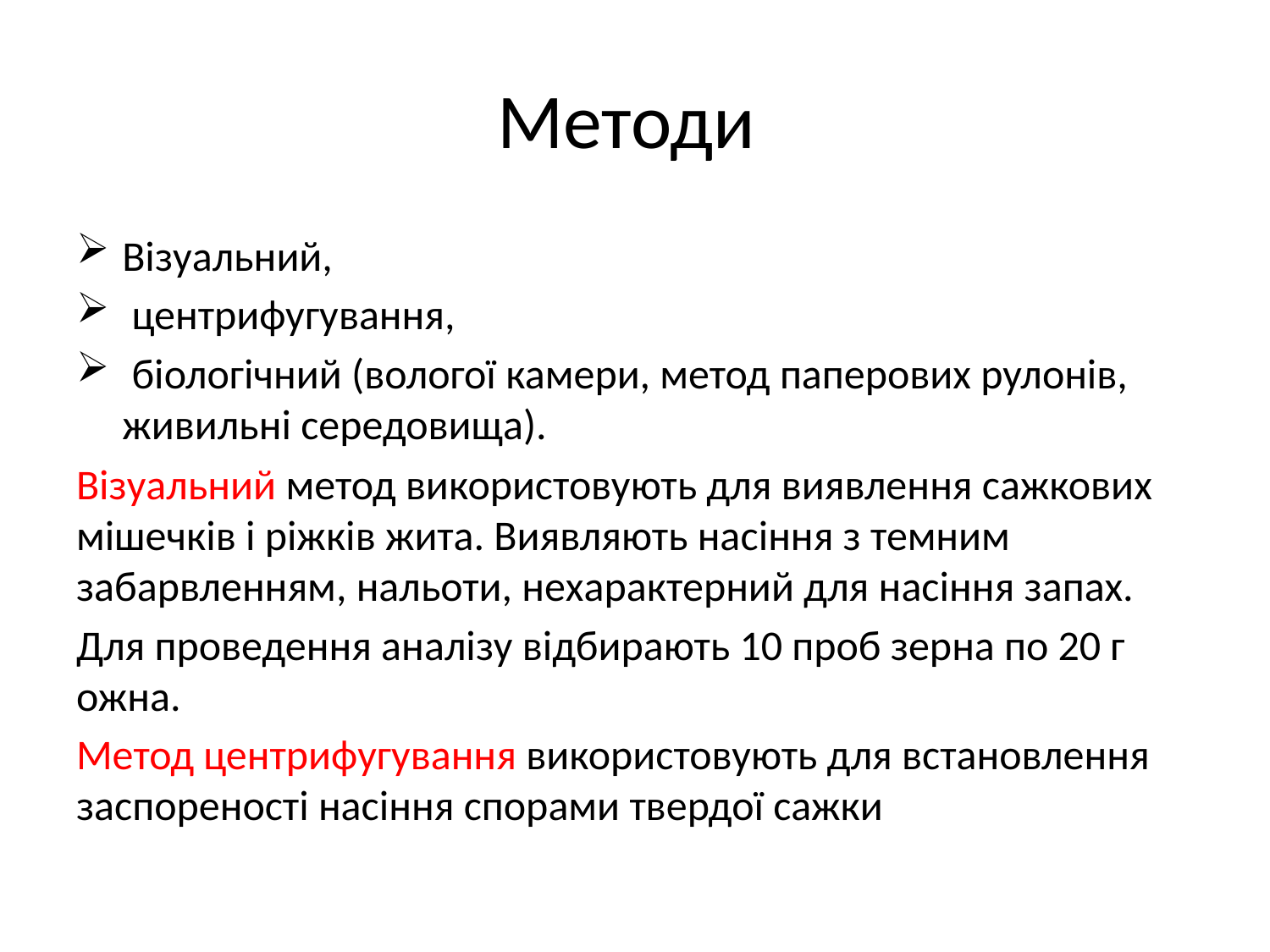

# Методи
Візуальний,
 центрифугування,
 біологічний (вологої камери, метод паперових рулонів, живильні середовища).
Візуальний метод використовують для виявлення сажкових мішечків і ріжків жита. Виявляють насіння з темним забарвленням, нальоти, нехарактерний для насіння запах.
Для проведення аналізу відбирають 10 проб зерна по 20 г  ожна.
Метод центрифугування використовують для встановлення заспореності насіння спорами твердої сажки